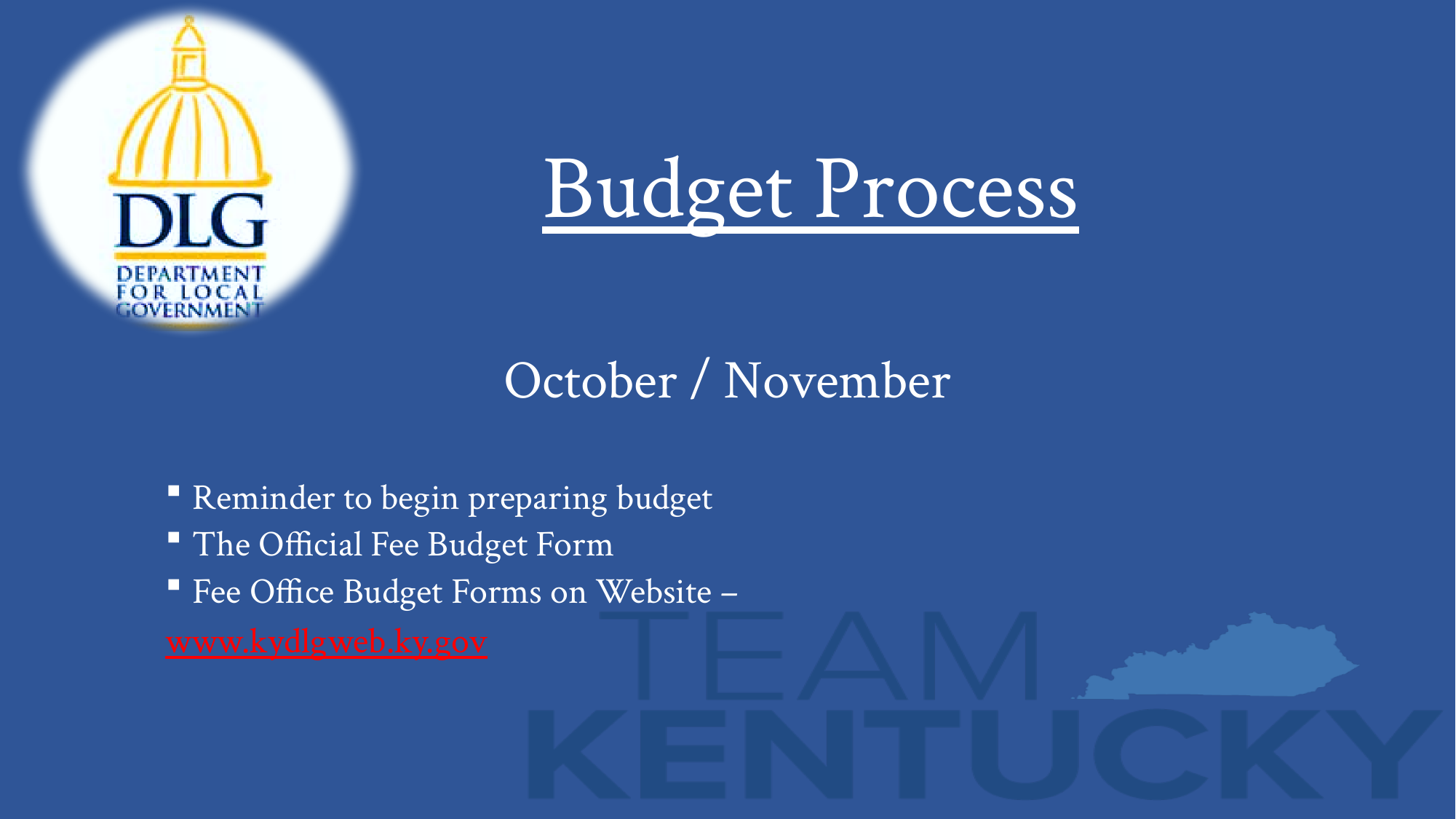

# Budget Process

October / November

Reminder to begin preparing budget
The Official Fee Budget Form
Fee Office Budget Forms on Website –
www.kydlgweb.ky.gov